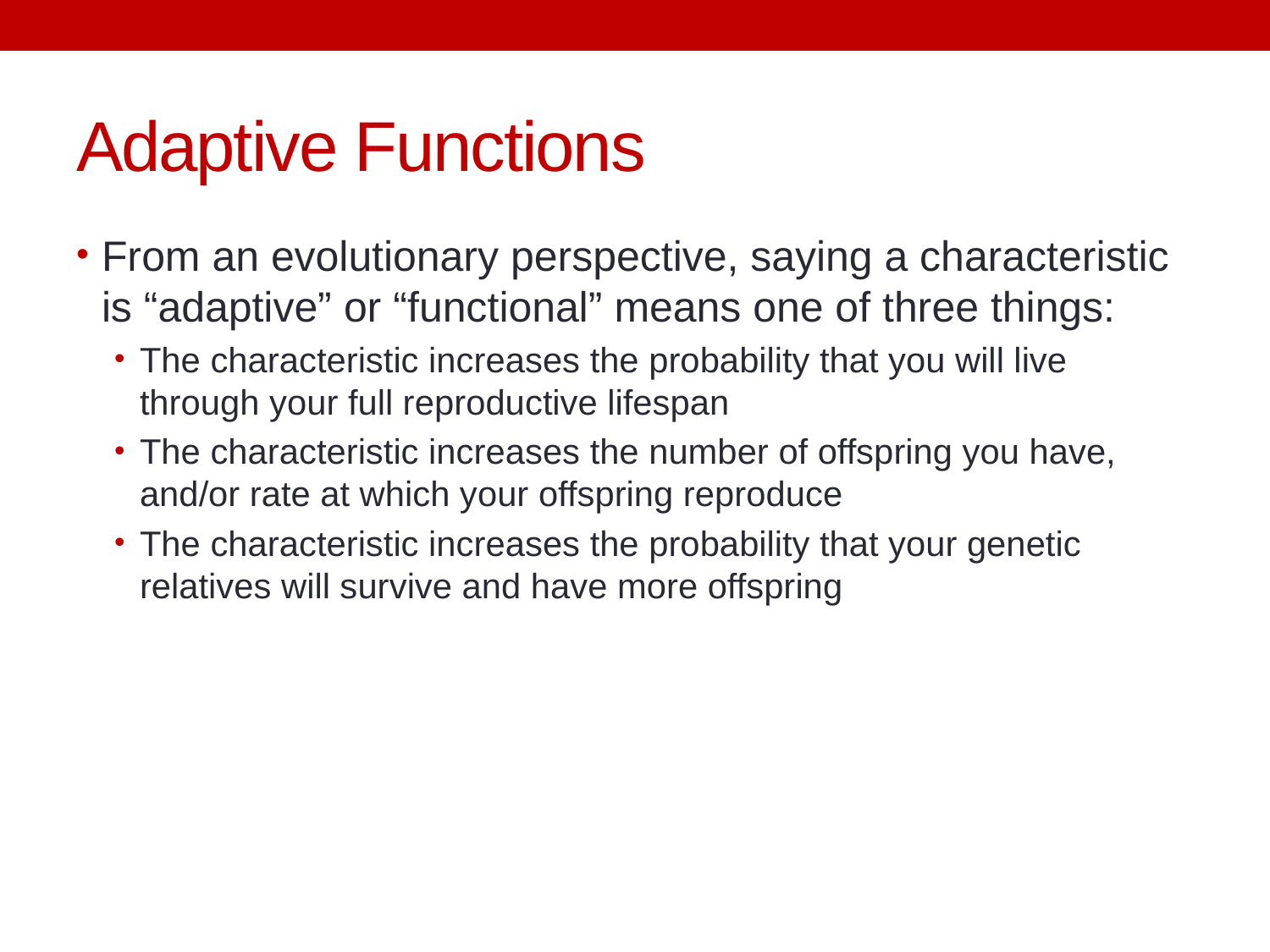

# Adaptive Functions
From an evolutionary perspective, saying a characteristic is “adaptive” or “functional” means one of three things:
The characteristic increases the probability that you will live through your full reproductive lifespan
The characteristic increases the number of offspring you have, and/or rate at which your offspring reproduce
The characteristic increases the probability that your genetic relatives will survive and have more offspring